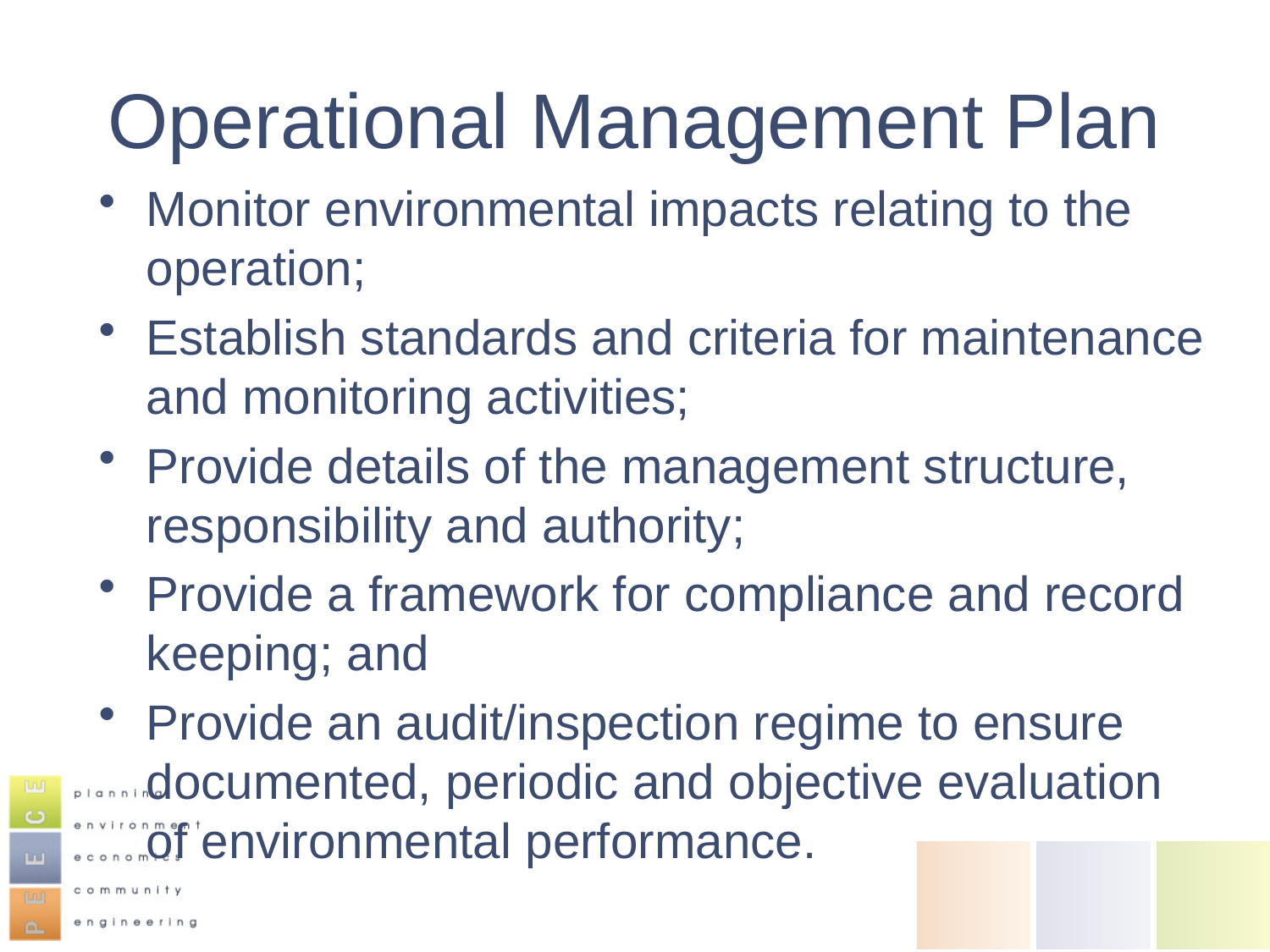

# Operational Management Plan
Monitor environmental impacts relating to the operation;
Establish standards and criteria for maintenance and monitoring activities;
Provide details of the management structure, responsibility and authority;
Provide a framework for compliance and record keeping; and
Provide an audit/inspection regime to ensure documented, periodic and objective evaluation of environmental performance.